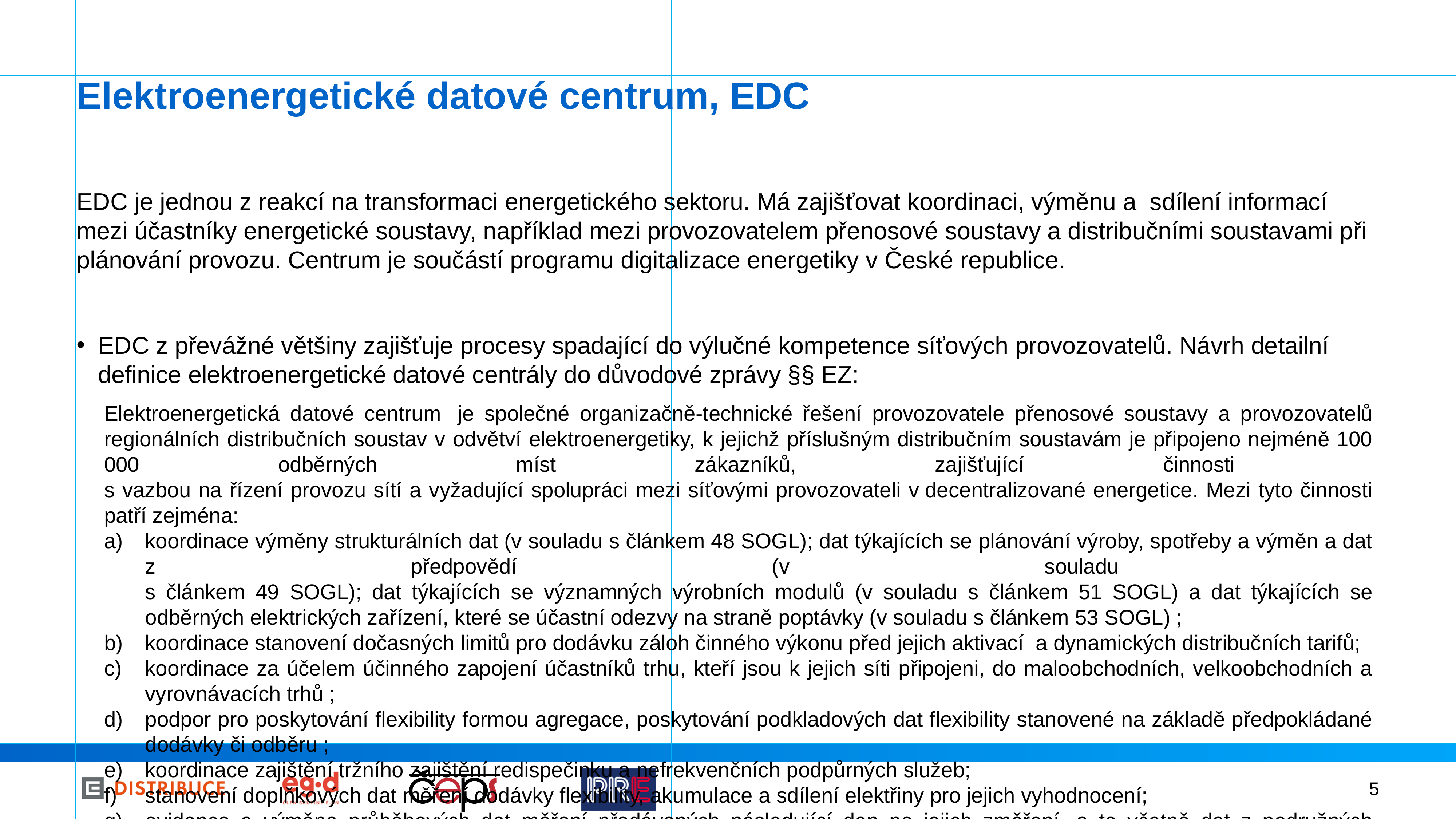

# Elektroenergetické datové centrum, EDC
EDC je jednou z reakcí na transformaci energetického sektoru. Má zajišťovat koordinaci, výměnu a  sdílení informací mezi účastníky energetické soustavy, například mezi provozovatelem přenosové soustavy a distribučními soustavami při plánování provozu. Centrum je součástí programu digitalizace energetiky v České republice.

EDC z převážné většiny zajišťuje procesy spadající do výlučné kompetence síťových provozovatelů. Návrh detailní definice elektroenergetické datové centrály do důvodové zprávy §§ EZ:

Elektroenergetická datové centrum  je společné organizačně-technické řešení provozovatele přenosové soustavy a provozovatelů regionálních distribučních soustav v odvětví elektroenergetiky, k jejichž příslušným distribučním soustavám je připojeno nejméně 100 000 odběrných míst zákazníků, zajišťující činnosti
s vazbou na řízení provozu sítí a vyžadující spolupráci mezi síťovými provozovateli v decentralizované energetice. Mezi tyto činnosti patří zejména:
koordinace výměny strukturálních dat (v souladu s článkem 48 SOGL); dat týkajících se plánování výroby, spotřeby a výměn a dat z předpovědí (v souladu
s článkem 49 SOGL); dat týkajících se významných výrobních modulů (v souladu s článkem 51 SOGL) a dat týkajících se odběrných elektrických zařízení, které se účastní odezvy na straně poptávky (v souladu s článkem 53 SOGL) ;
koordinace stanovení dočasných limitů pro dodávku záloh činného výkonu před jejich aktivací  a dynamických distribučních tarifů;
koordinace za účelem účinného zapojení účastníků trhu, kteří jsou k jejich síti připojeni, do maloobchodních, velkoobchodních a vyrovnávacích trhů ;
podpor pro poskytování flexibility formou agregace, poskytování podkladových dat flexibility stanovené na základě předpokládané dodávky či odběru ;
koordinace zajištění tržního zajištění redispečinku a nefrekvenčních podpůrných služeb;
stanovení doplňkových dat měření dodávky flexibility, akumulace a sdílení elektřiny pro jejich vyhodnocení;
evidence a výměna průběhových dat měření předávaných následující den po jejich změření, a to včetně dat z podružných měřicích zařízení;
zajišťovat databázi technických kmenových dat  pro oblast elektroenergetiky.
5